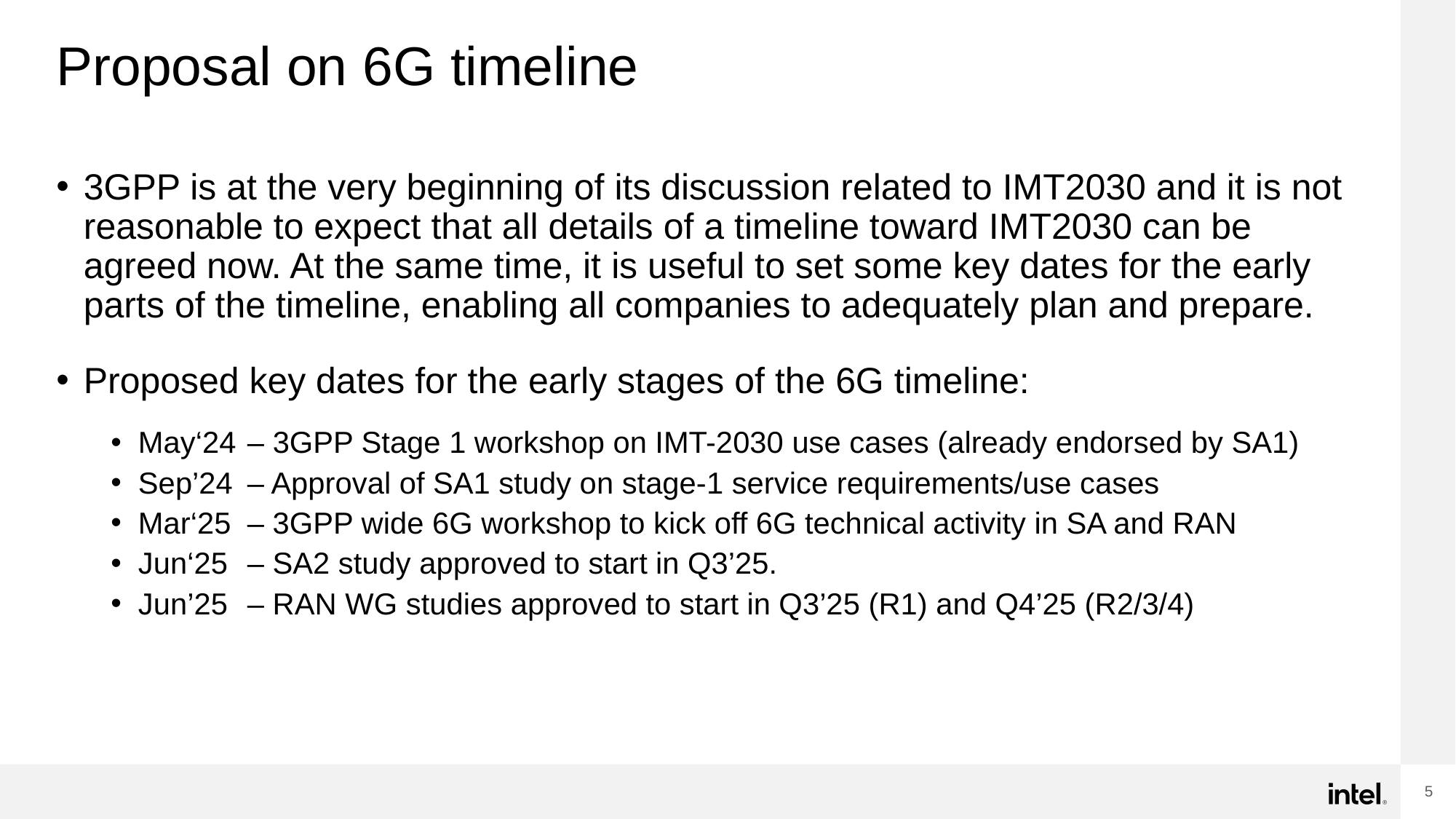

# Proposal on 6G timeline
3GPP is at the very beginning of its discussion related to IMT2030 and it is not reasonable to expect that all details of a timeline toward IMT2030 can be agreed now. At the same time, it is useful to set some key dates for the early parts of the timeline, enabling all companies to adequately plan and prepare.
Proposed key dates for the early stages of the 6G timeline:
May‘24 	– 3GPP Stage 1 workshop on IMT-2030 use cases (already endorsed by SA1)
Sep’24 	– Approval of SA1 study on stage-1 service requirements/use cases
Mar‘25 	– 3GPP wide 6G workshop to kick off 6G technical activity in SA and RAN
Jun‘25 	– SA2 study approved to start in Q3’25.
Jun’25	– RAN WG studies approved to start in Q3’25 (R1) and Q4’25 (R2/3/4)